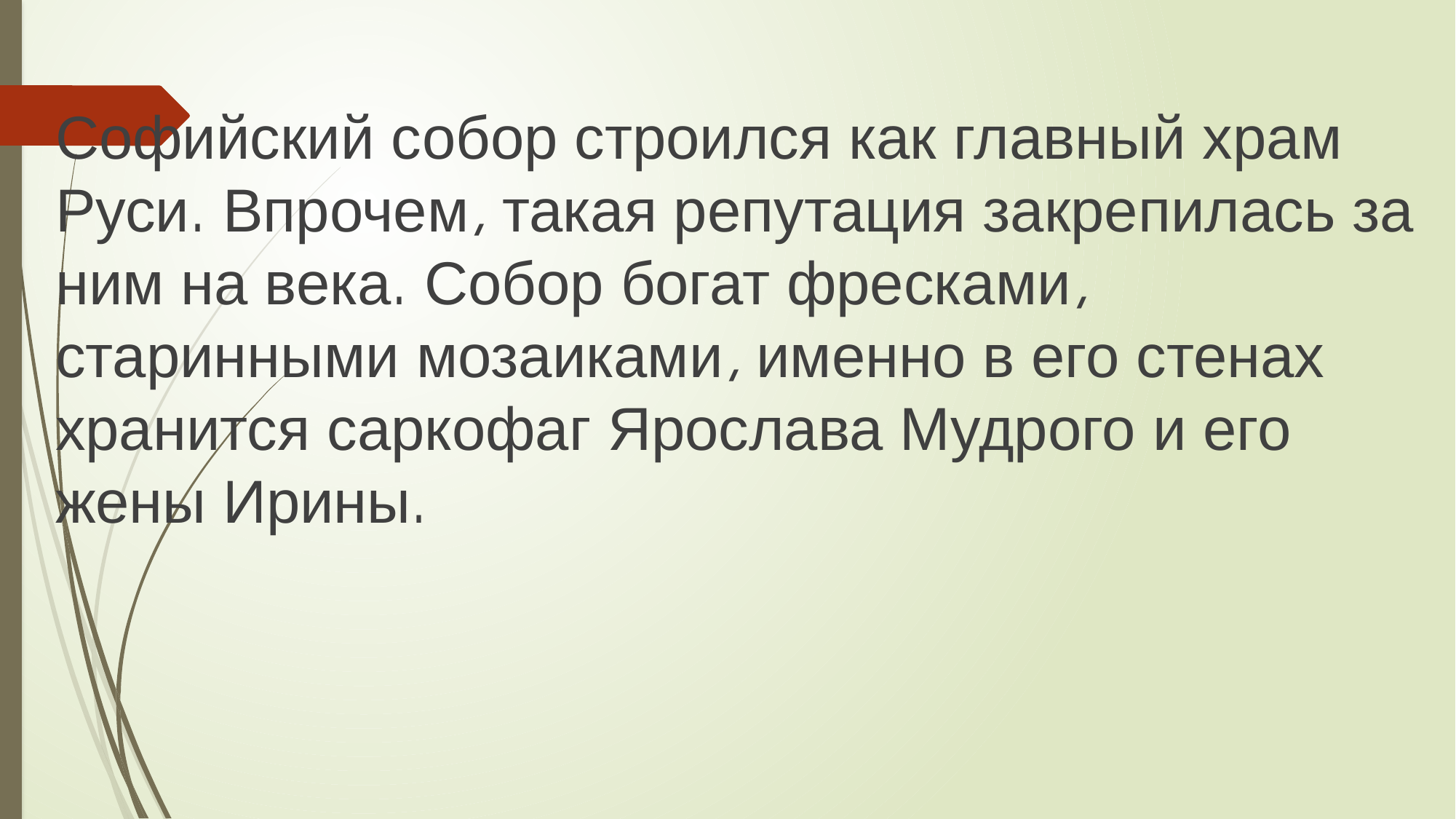

#
Софийский собор строился как главный храм Руси. Впрочем, такая репутация закрепилась за ним на века. Собор богат фресками, старинными мозаиками, именно в его стенах хранится саркофаг Ярослава Мудрого и его жены Ирины.